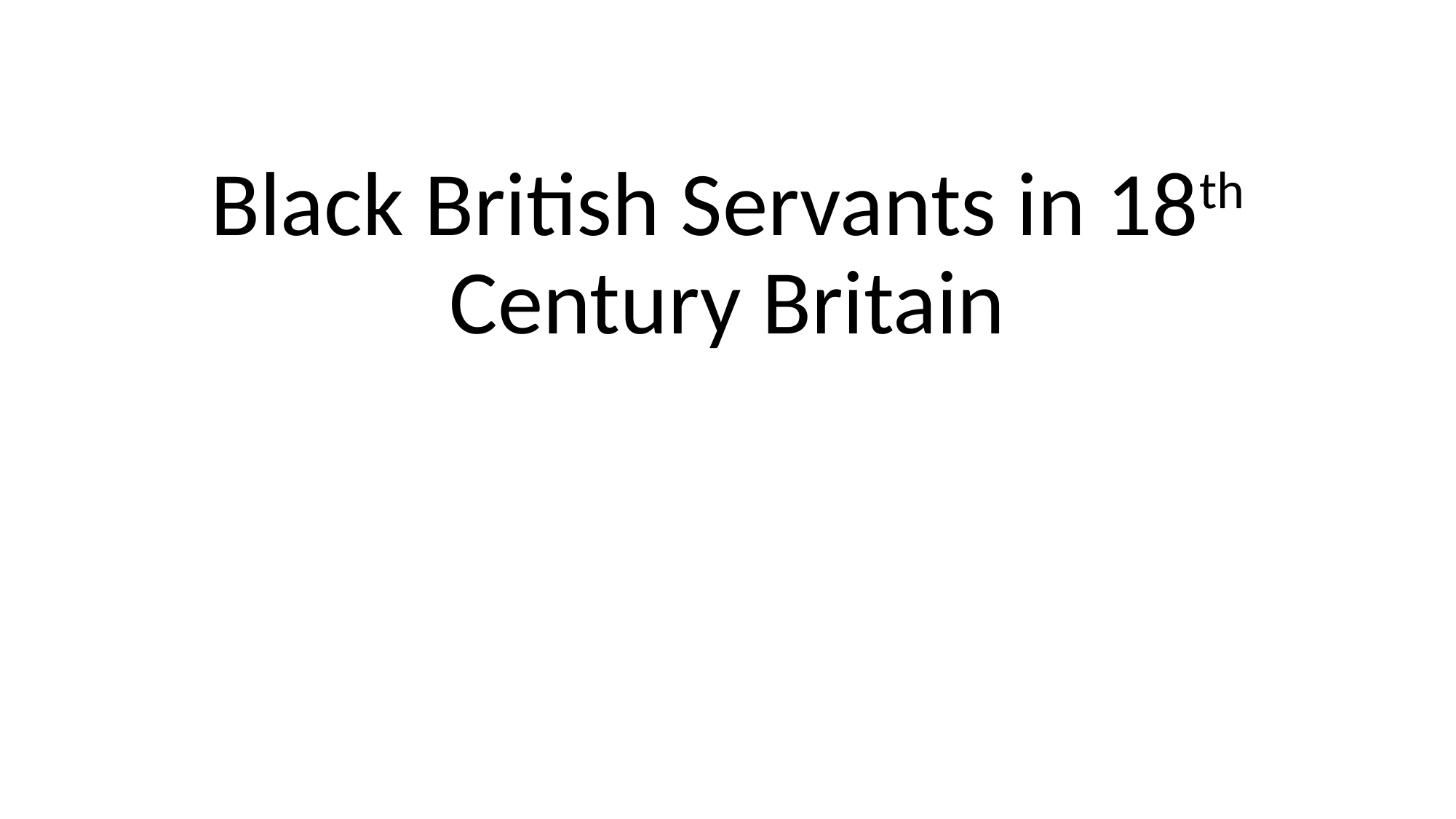

# Black British Servants in 18th Century Britain